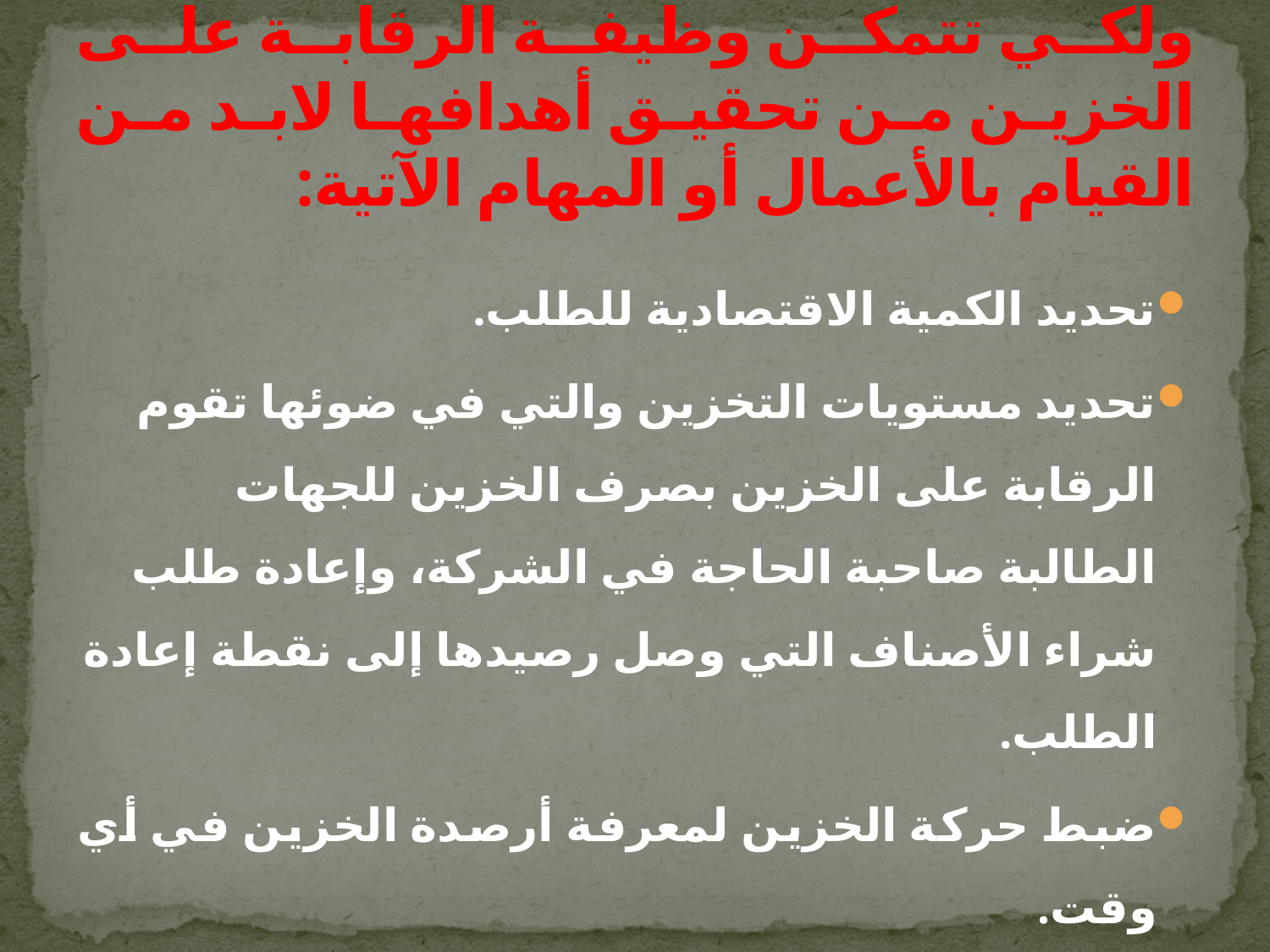

# ولكي تتمكن وظيفة الرقابة على الخزين من تحقيق أهدافها لابد من القيام بالأعمال أو المهام الآتية:
تحديد الكمية الاقتصادية للطلب.
تحديد مستويات التخزين والتي في ضوئها تقوم الرقابة على الخزين بصرف الخزين للجهات الطالبة صاحبة الحاجة في الشركة، وإعادة طلب شراء الأصناف التي وصل رصيدها إلى نقطة إعادة الطلب.
ضبط حركة الخزين لمعرفة أرصدة الخزين في أي وقت.